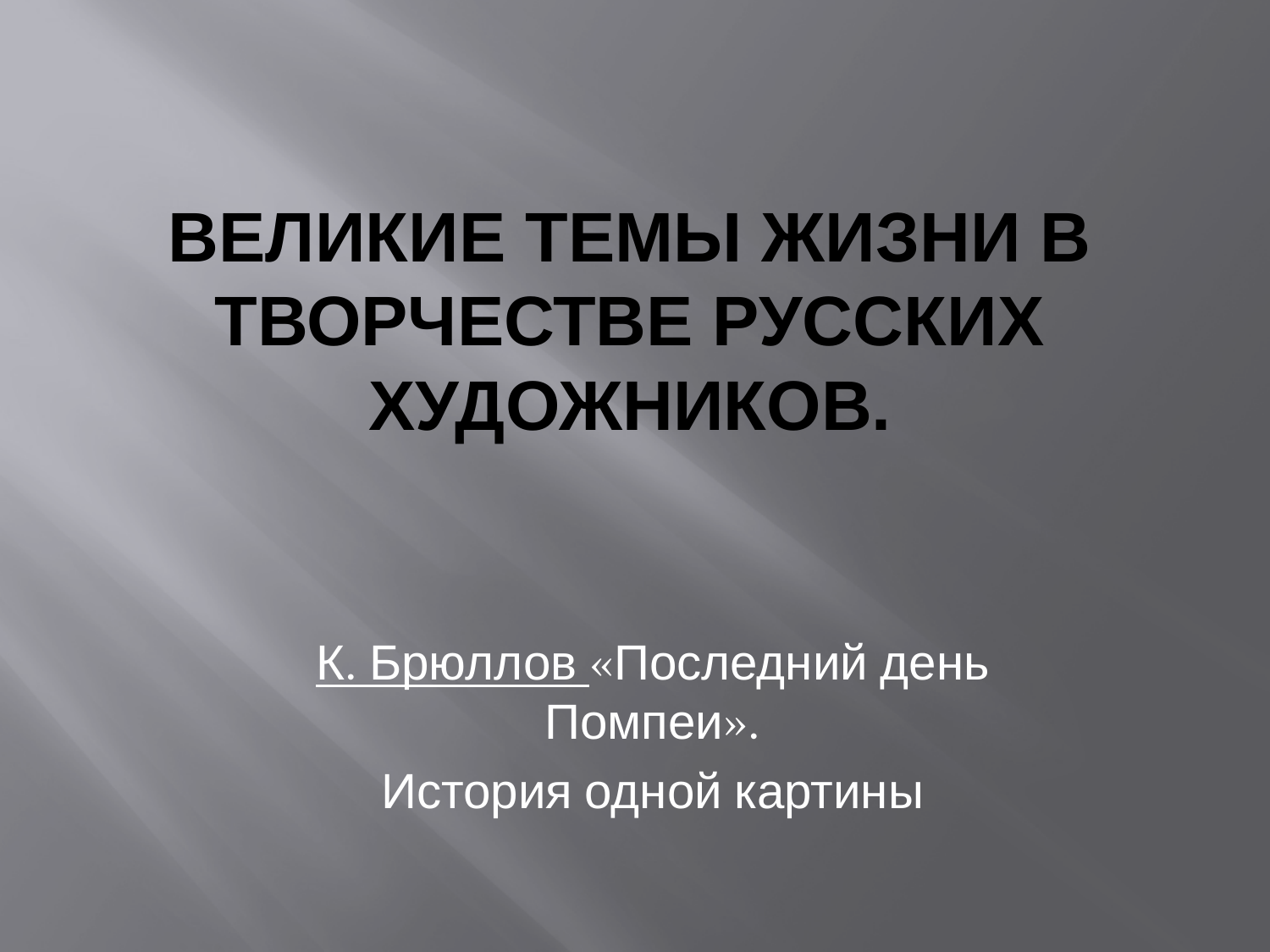

# Великие темы жизни в творчестве русских художников.
К. Брюллов «Последний день Помпеи».
История одной картины